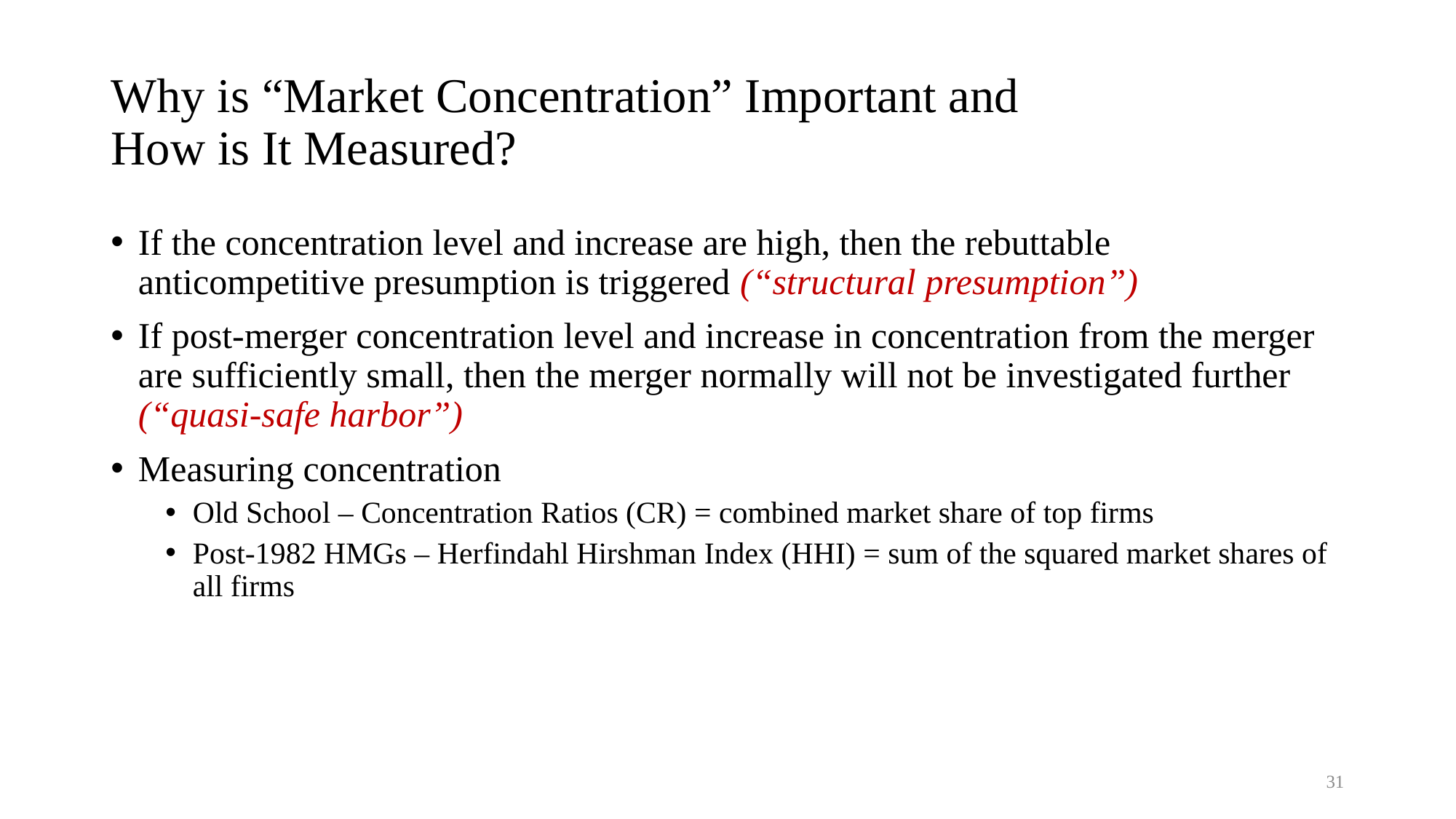

# Why is “Market Concentration” Important and How is It Measured?
If the concentration level and increase are high, then the rebuttable anticompetitive presumption is triggered (“structural presumption”)
If post-merger concentration level and increase in concentration from the merger are sufficiently small, then the merger normally will not be investigated further (“quasi-safe harbor”)
Measuring concentration
Old School – Concentration Ratios (CR) = combined market share of top firms
Post-1982 HMGs – Herfindahl Hirshman Index (HHI) = sum of the squared market shares of all firms
31